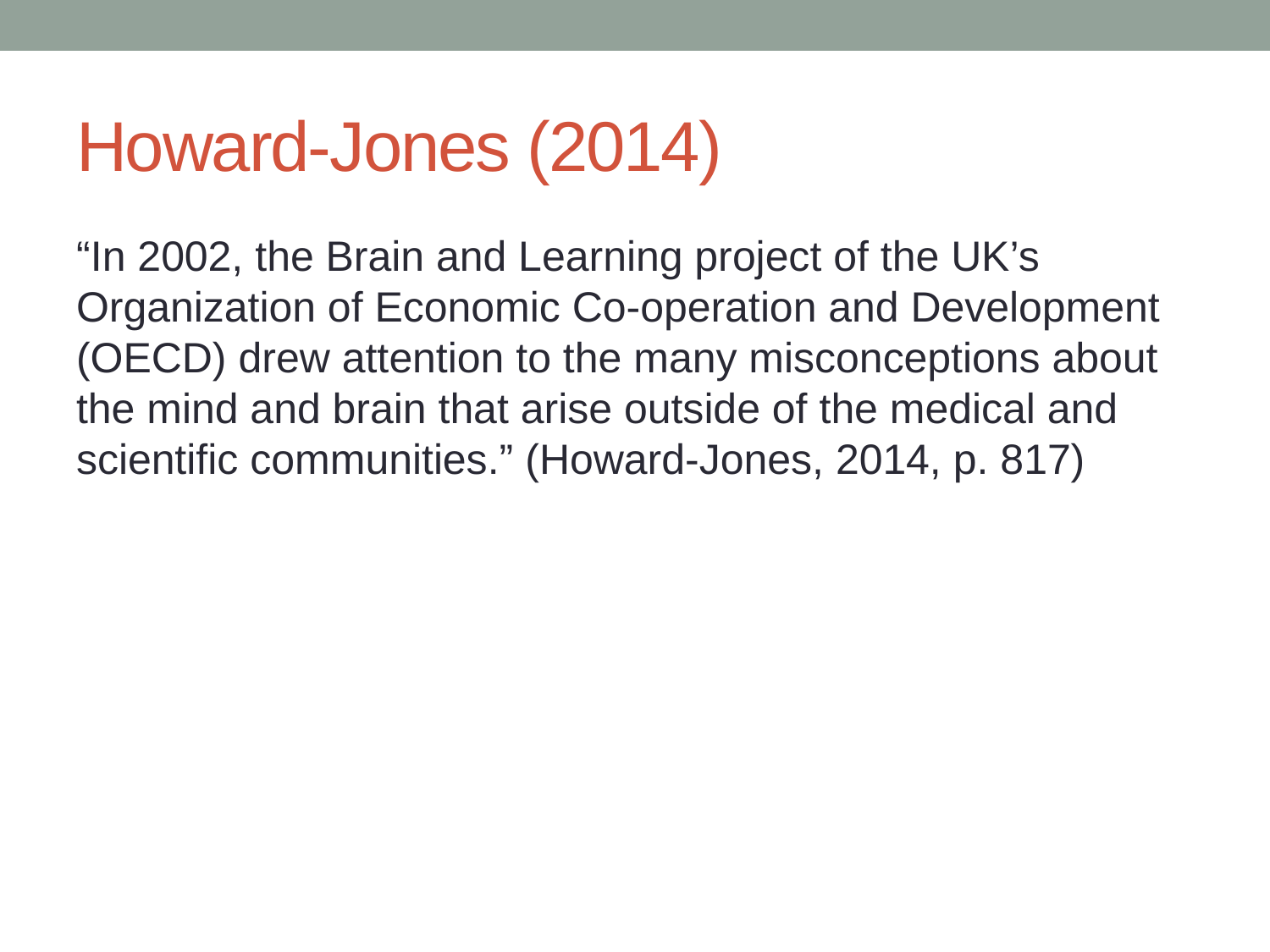

# Howard-Jones (2014)
“In 2002, the Brain and Learning project of the UK’s Organization of Economic Co‑operation and Development (OECD) drew attention to the many misconceptions about the mind and brain that arise outside of the medical and scientific communities.” (Howard-Jones, 2014, p. 817)